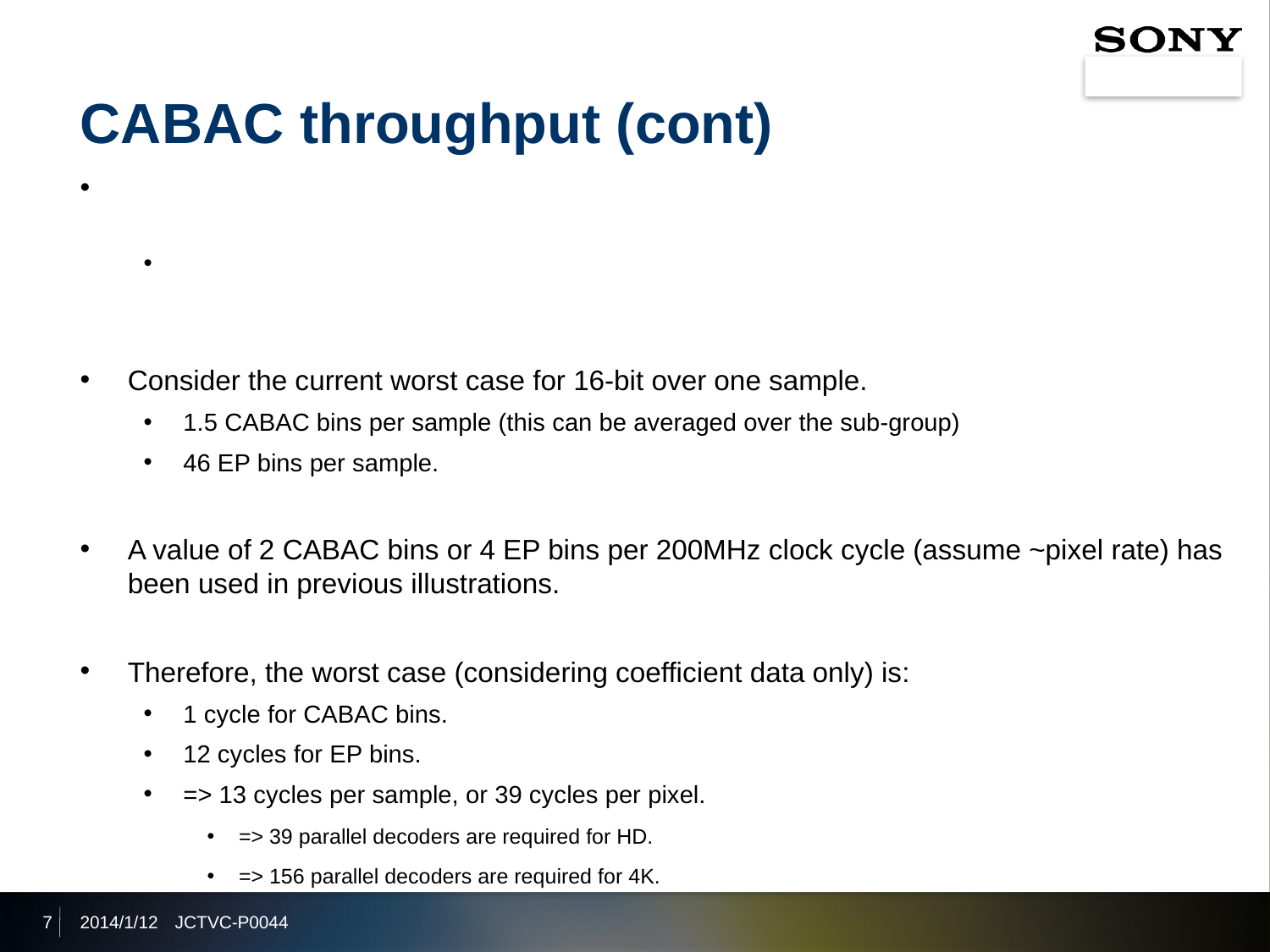

# CABAC throughput (cont)

Consider the current worst case for 16-bit over one sample.
1.5 CABAC bins per sample (this can be averaged over the sub-group)
46 EP bins per sample.

A value of 2 CABAC bins or 4 EP bins per 200MHz clock cycle (assume ~pixel rate) has been used in previous illustrations.

Therefore, the worst case (considering coefficient data only) is:
1 cycle for CABAC bins.
12 cycles for EP bins.
=> 13 cycles per sample, or 39 cycles per pixel.
=> 39 parallel decoders are required for HD.
=> 156 parallel decoders are required for 4K.

7
2014/1/12
JCTVC-P0044